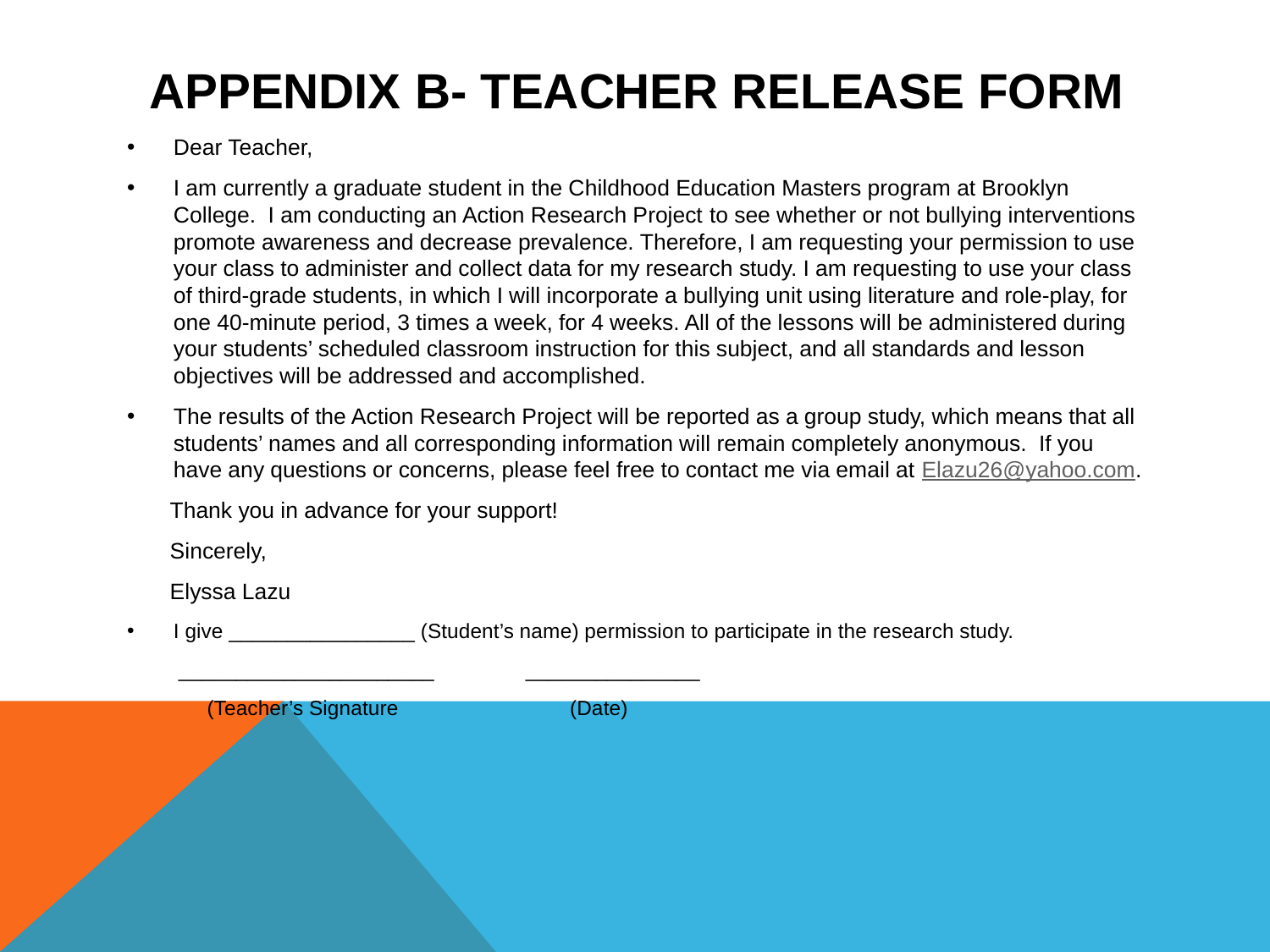

# Appendix B- Teacher Release Form
Dear Teacher,
I am currently a graduate student in the Childhood Education Masters program at Brooklyn College.  I am conducting an Action Research Project to see whether or not bullying interventions promote awareness and decrease prevalence. Therefore, I am requesting your permission to use your class to administer and collect data for my research study. I am requesting to use your class of third-grade students, in which I will incorporate a bullying unit using literature and role-play, for one 40-minute period, 3 times a week, for 4 weeks. All of the lessons will be administered during your students’ scheduled classroom instruction for this subject, and all standards and lesson objectives will be addressed and accomplished.
The results of the Action Research Project will be reported as a group study, which means that all students’ names and all corresponding information will remain completely anonymous.  If you have any questions or concerns, please feel free to contact me via email at Elazu26@yahoo.com.
       Thank you in advance for your support!
       Sincerely,
       Elyssa Lazu
I give ________________ (Student’s name) permission to participate in the research study.
         ______________________                _______________
              (Teacher’s Signature                              (Date)